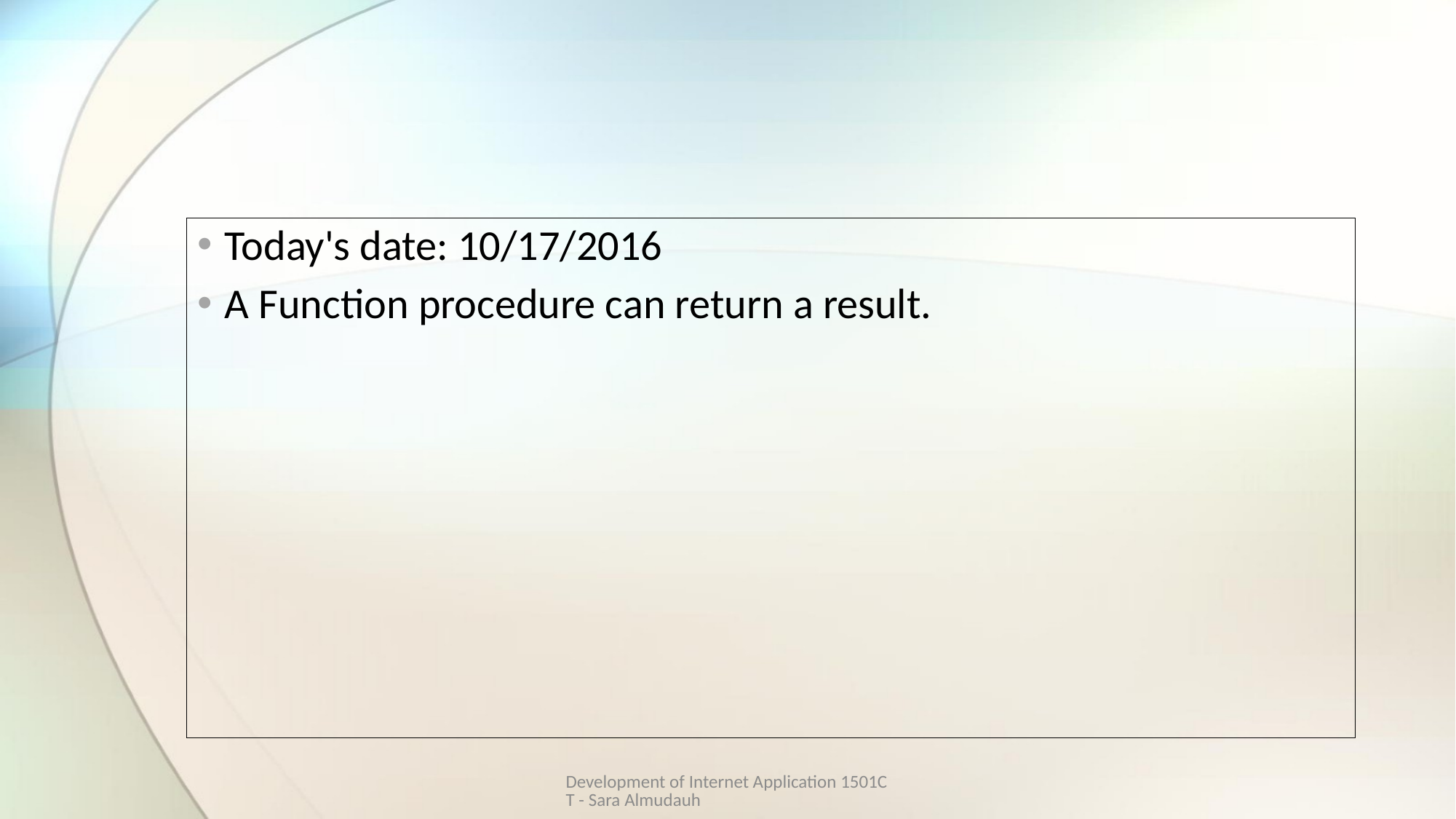

Today's date: 10/17/2016
A Function procedure can return a result.

Development of Internet Application 1501CT - Sara Almudauh